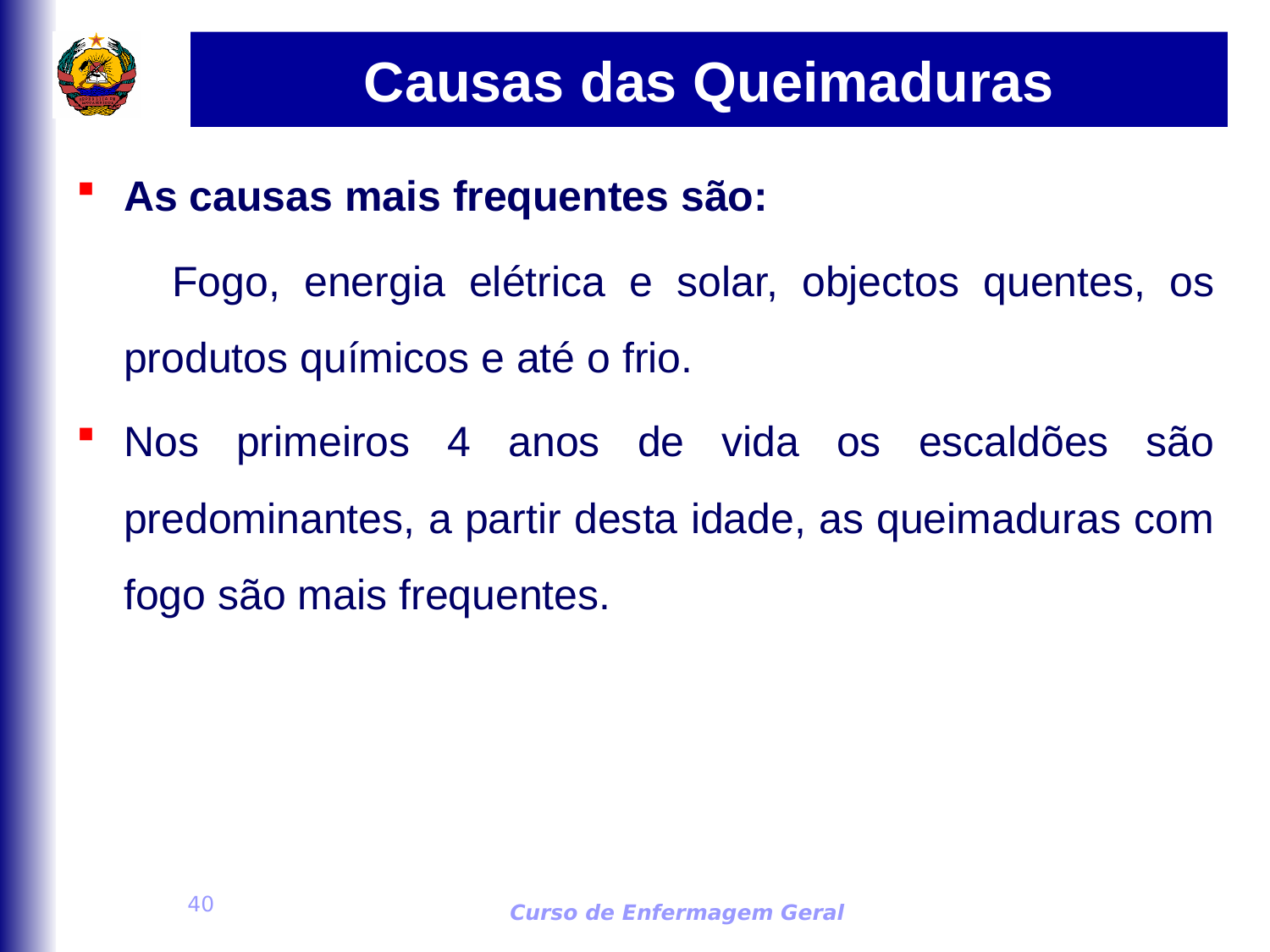

# Causas das Queimaduras
As causas mais frequentes são:
    Fogo, energia elétrica e solar, objectos quentes, os produtos químicos e até o frio.
Nos primeiros 4 anos de vida os escaldões são predominantes, a partir desta idade, as queimaduras com fogo são mais frequentes.
40
Curso de Enfermagem Geral